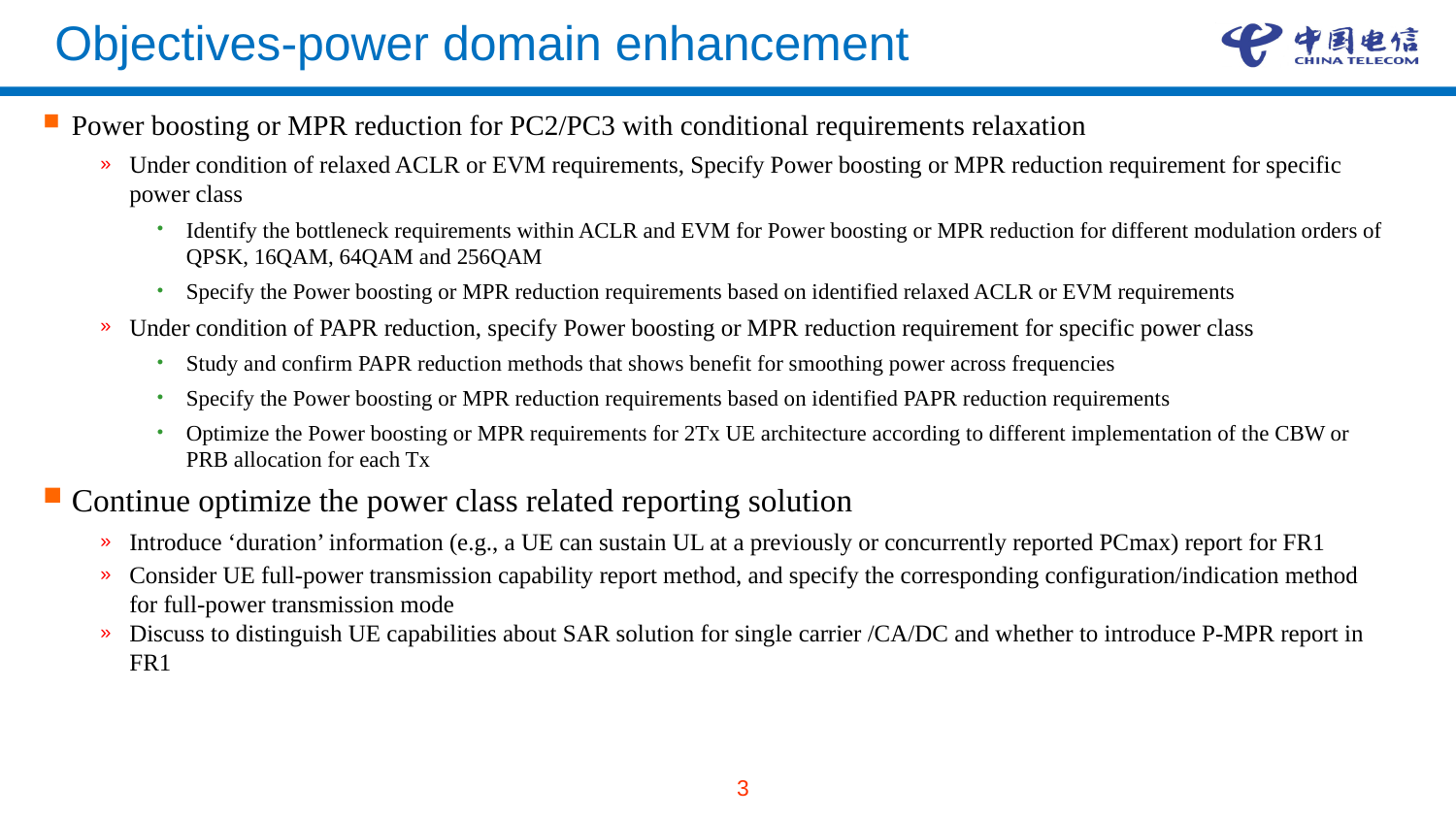

# Objectives-power domain enhancement
Power boosting or MPR reduction for PC2/PC3 with conditional requirements relaxation
Under condition of relaxed ACLR or EVM requirements, Specify Power boosting or MPR reduction requirement for specific power class
Identify the bottleneck requirements within ACLR and EVM for Power boosting or MPR reduction for different modulation orders of QPSK, 16QAM, 64QAM and 256QAM
Specify the Power boosting or MPR reduction requirements based on identified relaxed ACLR or EVM requirements
Under condition of PAPR reduction, specify Power boosting or MPR reduction requirement for specific power class
Study and confirm PAPR reduction methods that shows benefit for smoothing power across frequencies
Specify the Power boosting or MPR reduction requirements based on identified PAPR reduction requirements
Optimize the Power boosting or MPR requirements for 2Tx UE architecture according to different implementation of the CBW or PRB allocation for each Tx
Continue optimize the power class related reporting solution
Introduce ‘duration’ information (e.g., a UE can sustain UL at a previously or concurrently reported PCmax) report for FR1
Consider UE full-power transmission capability report method, and specify the corresponding configuration/indication method for full-power transmission mode
Discuss to distinguish UE capabilities about SAR solution for single carrier /CA/DC and whether to introduce P-MPR report in FR1

3